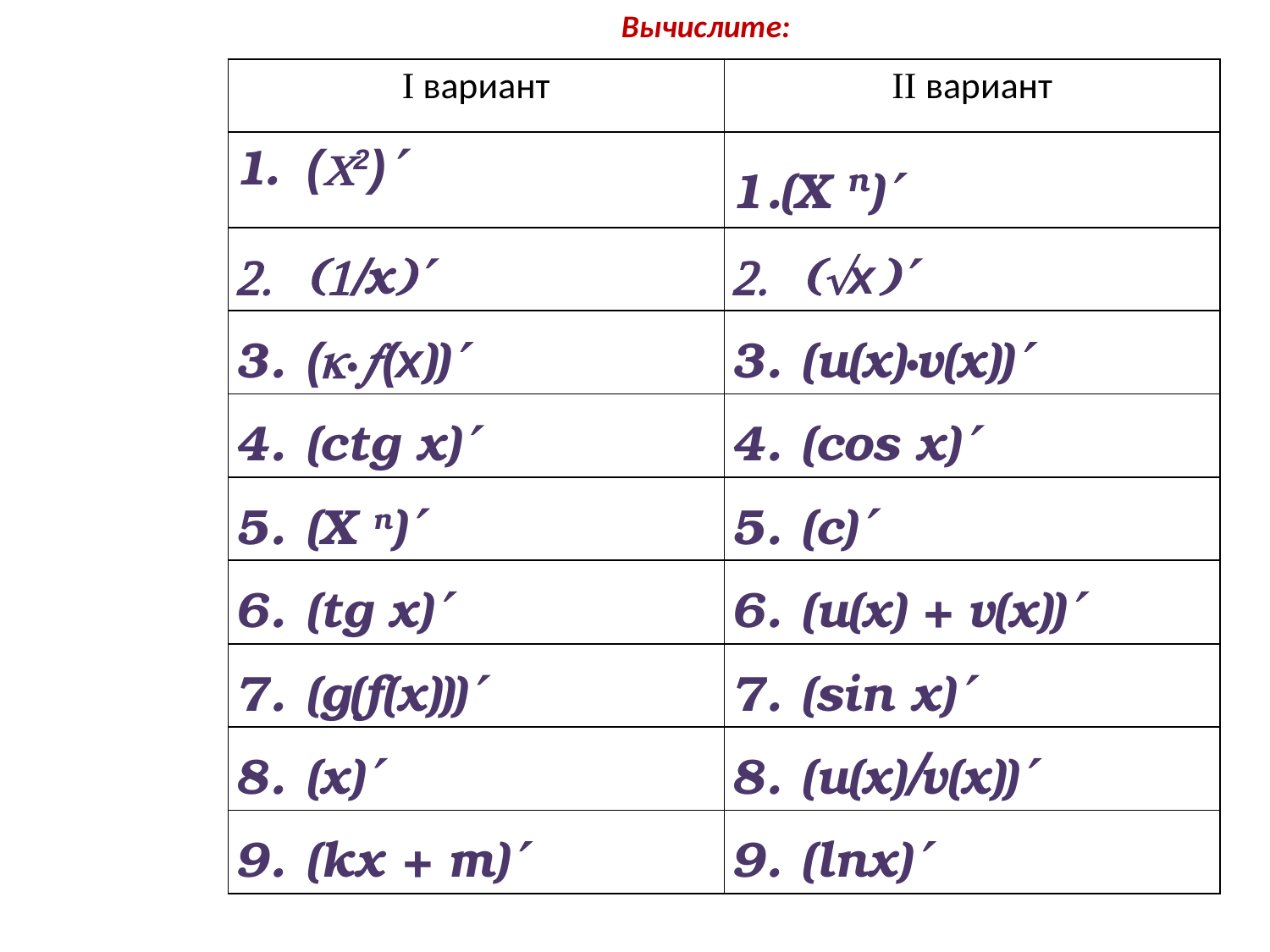

Вычислите:
| I вариант | II вариант |
| --- | --- |
| (Χ2)′ | (X n)′ |
| (1/x)′ | (√x)′ |
| (κ•ƒ(х))′ | (u(x)•v(x))′ |
| (ctg x)′ | (cos x)′ |
| (X n)′ | (c)′ |
| (tg x)′ | (u(x) + v(x))′ |
| (g(f(x)))′ | (sin x)′ |
| (x)′ | (u(x)/v(x))′ |
| (kx + m)′ | (lnx)′ |